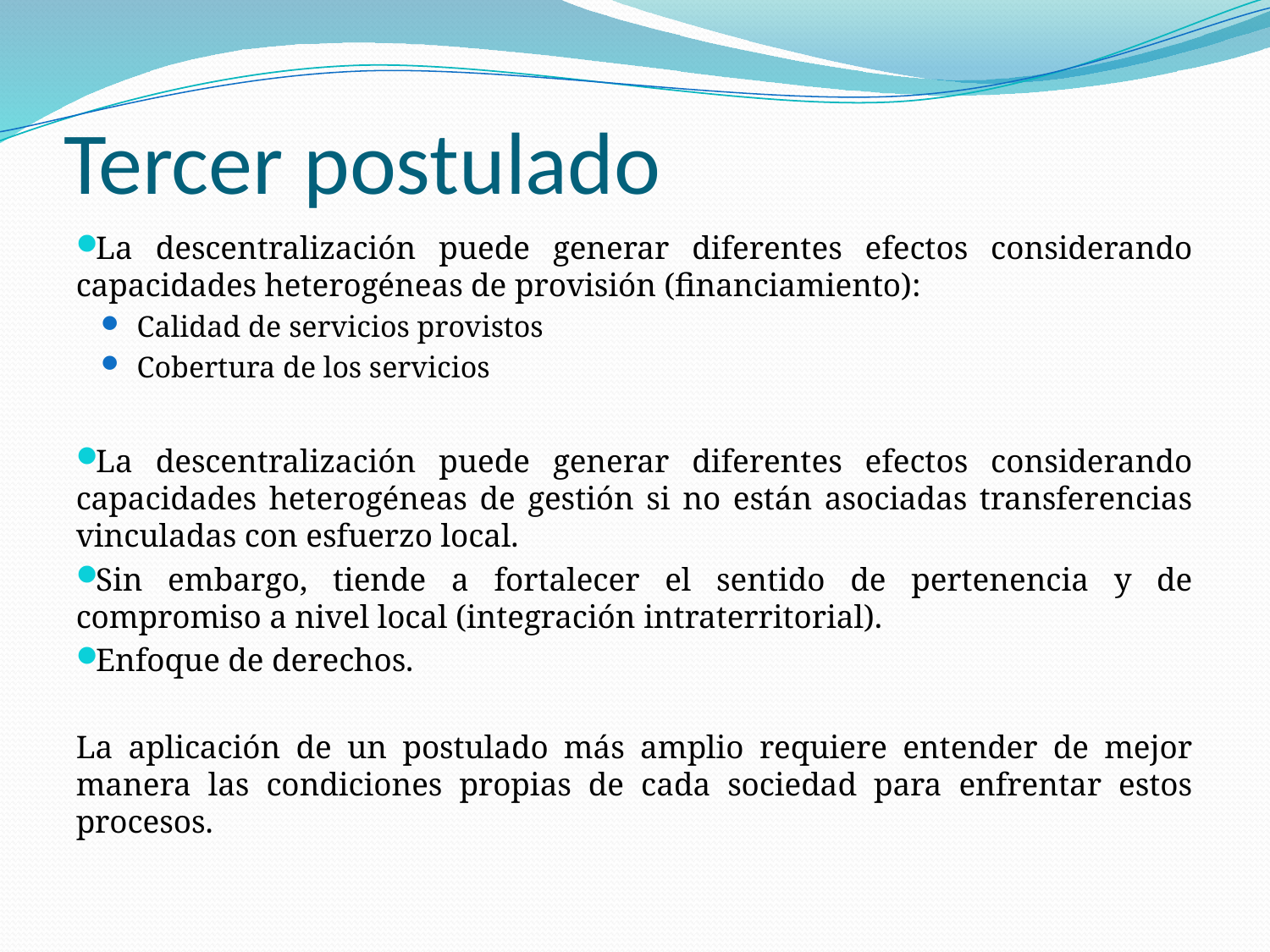

# Tercer postulado
La descentralización puede generar diferentes efectos considerando capacidades heterogéneas de provisión (financiamiento):
Calidad de servicios provistos
Cobertura de los servicios

La descentralización puede generar diferentes efectos considerando capacidades heterogéneas de gestión si no están asociadas transferencias vinculadas con esfuerzo local.
Sin embargo, tiende a fortalecer el sentido de pertenencia y de compromiso a nivel local (integración intraterritorial).
Enfoque de derechos.

La aplicación de un postulado más amplio requiere entender de mejor manera las condiciones propias de cada sociedad para enfrentar estos procesos.